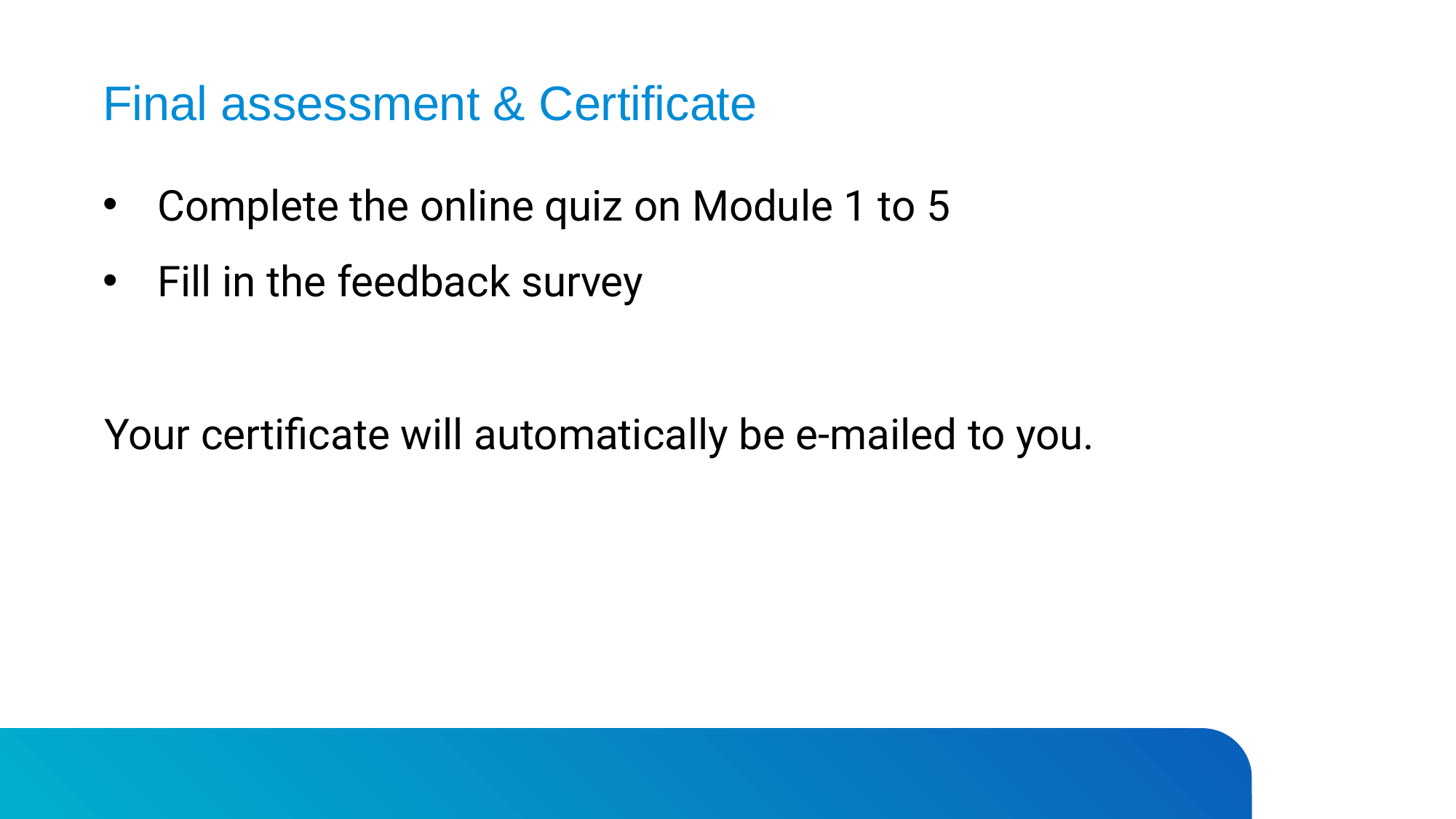

# Final assessment & Certificate
Complete the online quiz on Module 1 to 5
Fill in the feedback survey

Your certificate will automatically be e-mailed to you.